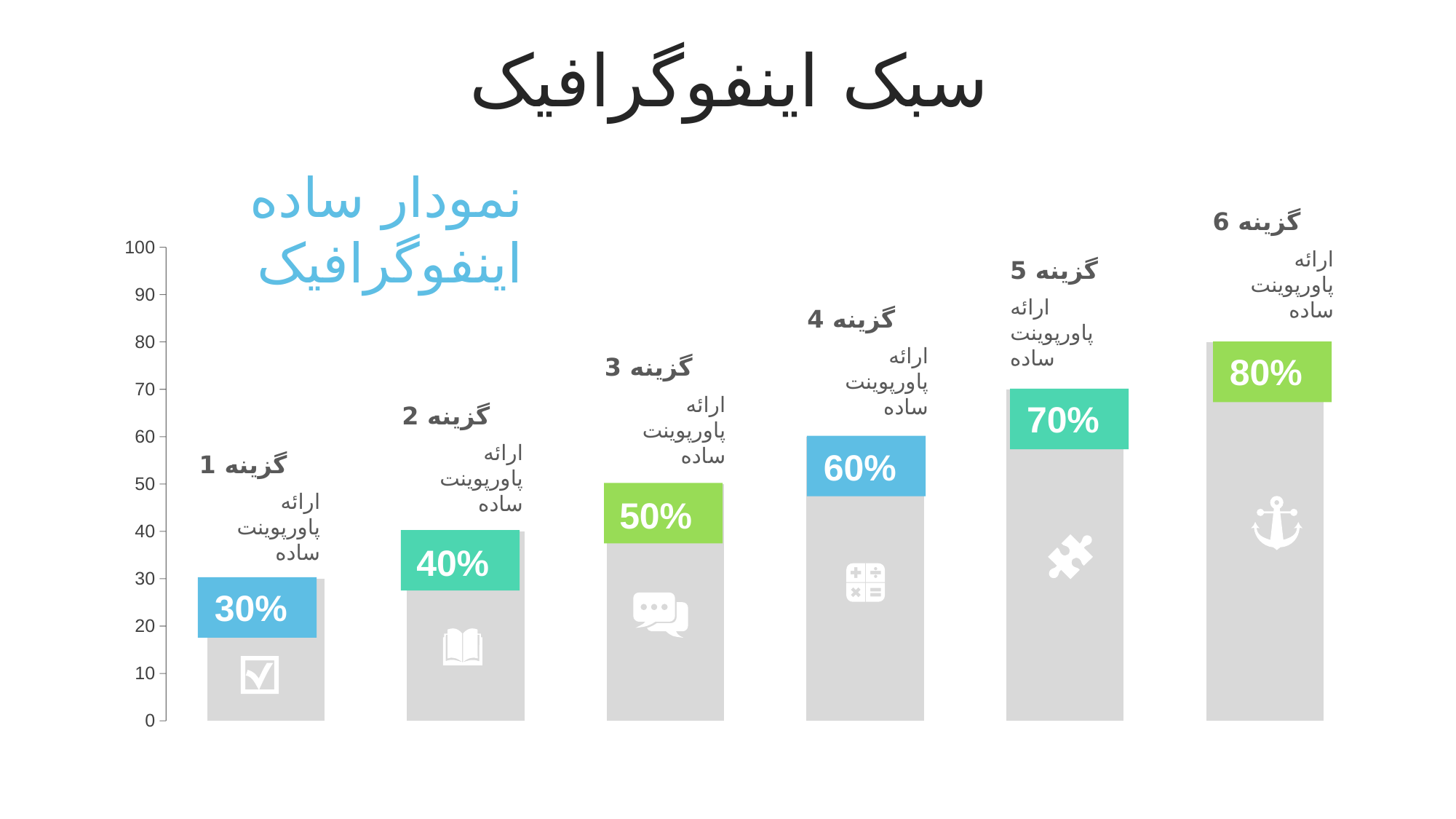

سبک اینفوگرافیک
نمودار ساده اینفوگرافیک
گزینه 6
ارائه پاورپوینت ساده

### Chart

| Category |  |
|---|---|
گزینه 5
ارائه پاورپوینت ساده
گزینه 4
ارائه پاورپوینت ساده

80%
گزینه 3
ارائه پاورپوینت ساده

70%
گزینه 2
ارائه پاورپوینت ساده

60%
گزینه 1
ارائه پاورپوینت ساده

50%

40%

30%